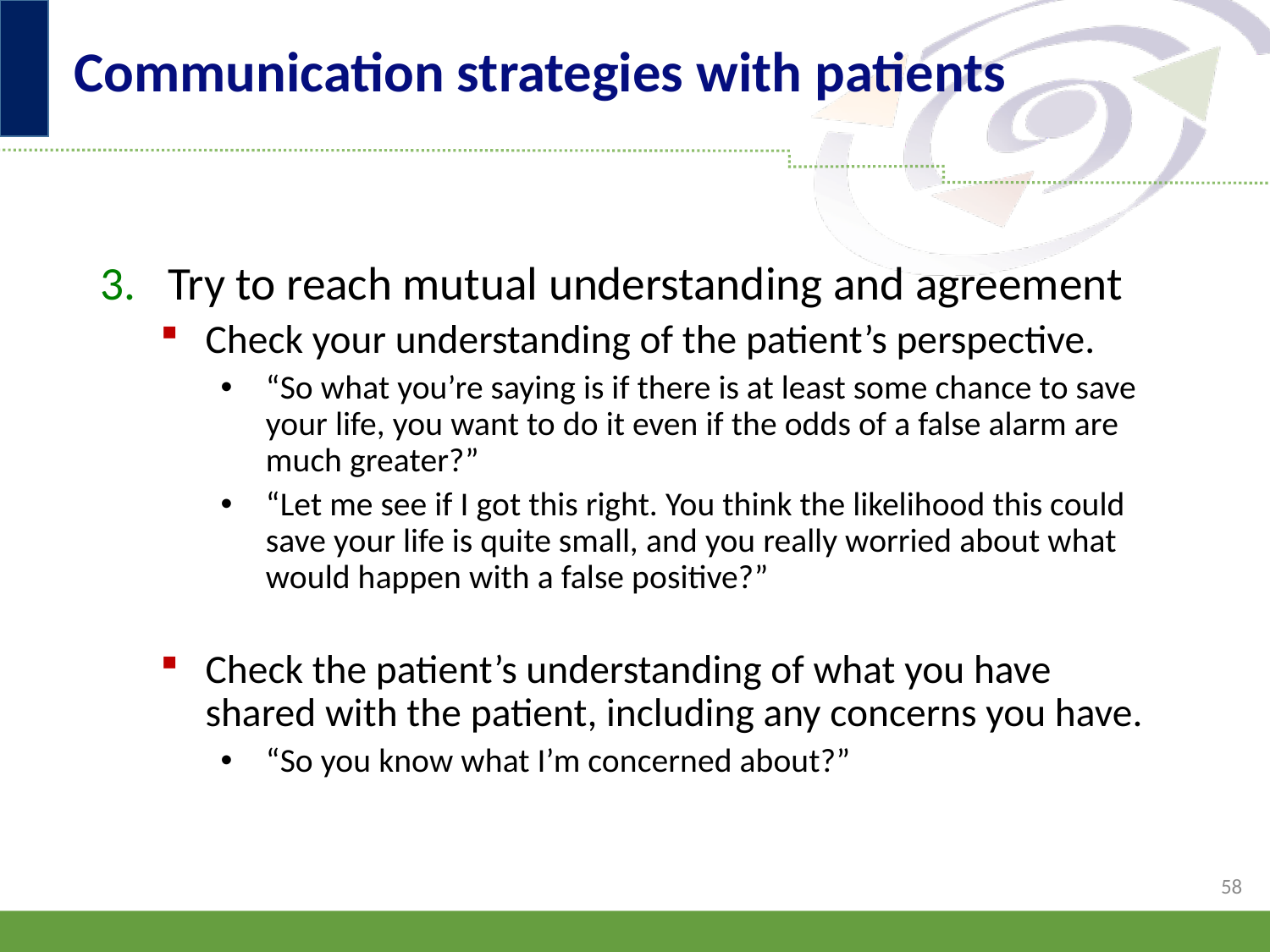

# Communication strategies with patients
Try to reach mutual understanding and agreement
Check your understanding of the patient’s perspective.
“So what you’re saying is if there is at least some chance to save your life, you want to do it even if the odds of a false alarm are much greater?”
“Let me see if I got this right. You think the likelihood this could save your life is quite small, and you really worried about what would happen with a false positive?”

Check the patient’s understanding of what you have shared with the patient, including any concerns you have.
“So you know what I’m concerned about?”
58